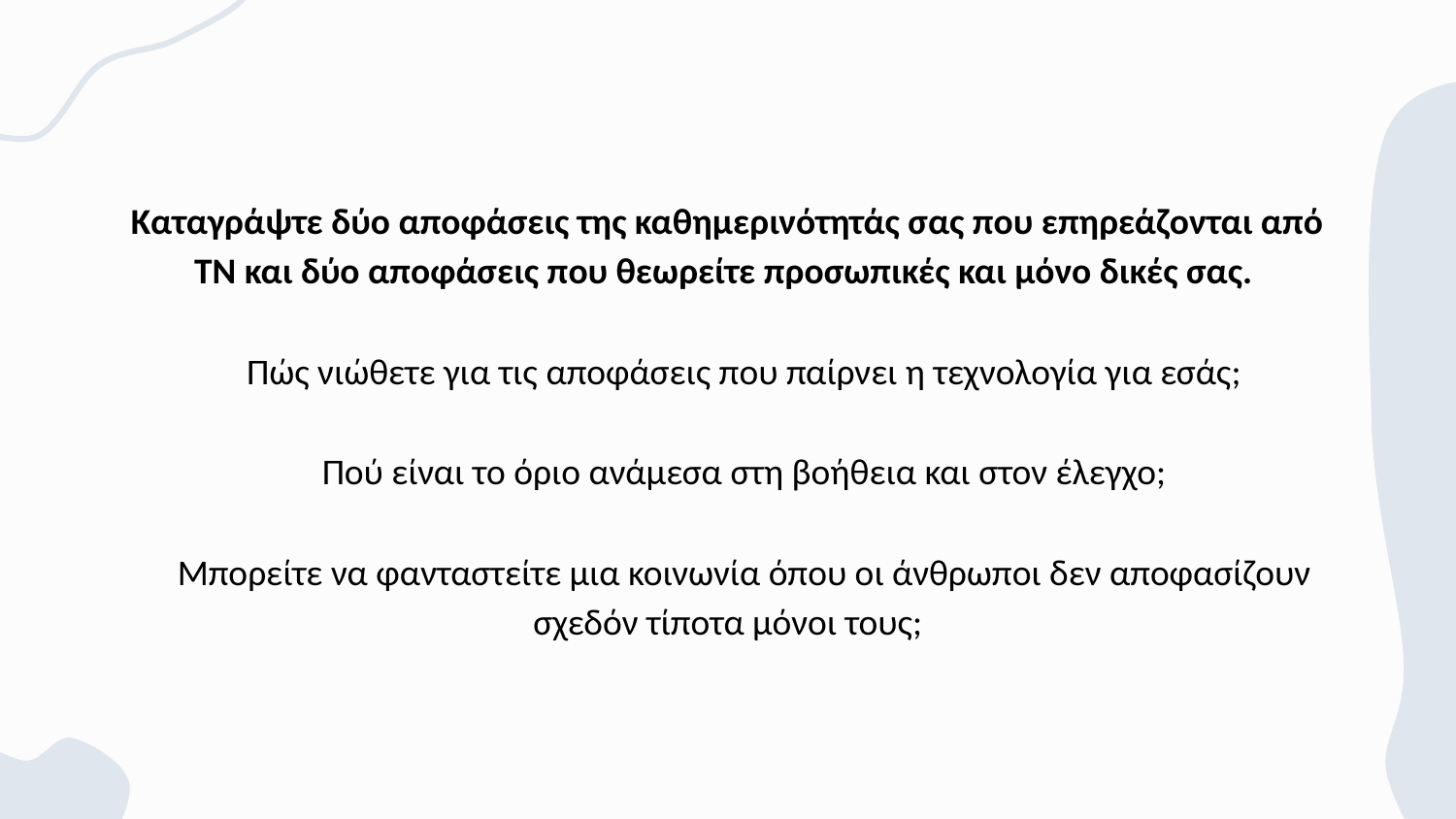

# Καταγράψτε δύο αποφάσεις της καθημερινότητάς σας που επηρεάζονται από ΤΝ και δύο αποφάσεις που θεωρείτε προσωπικές και μόνο δικές σας. Πώς νιώθετε για τις αποφάσεις που παίρνει η τεχνολογία για εσάς; Πού είναι το όριο ανάμεσα στη βοήθεια και στον έλεγχο; Μπορείτε να φανταστείτε μια κοινωνία όπου οι άνθρωποι δεν αποφασίζουν σχεδόν τίποτα μόνοι τους;